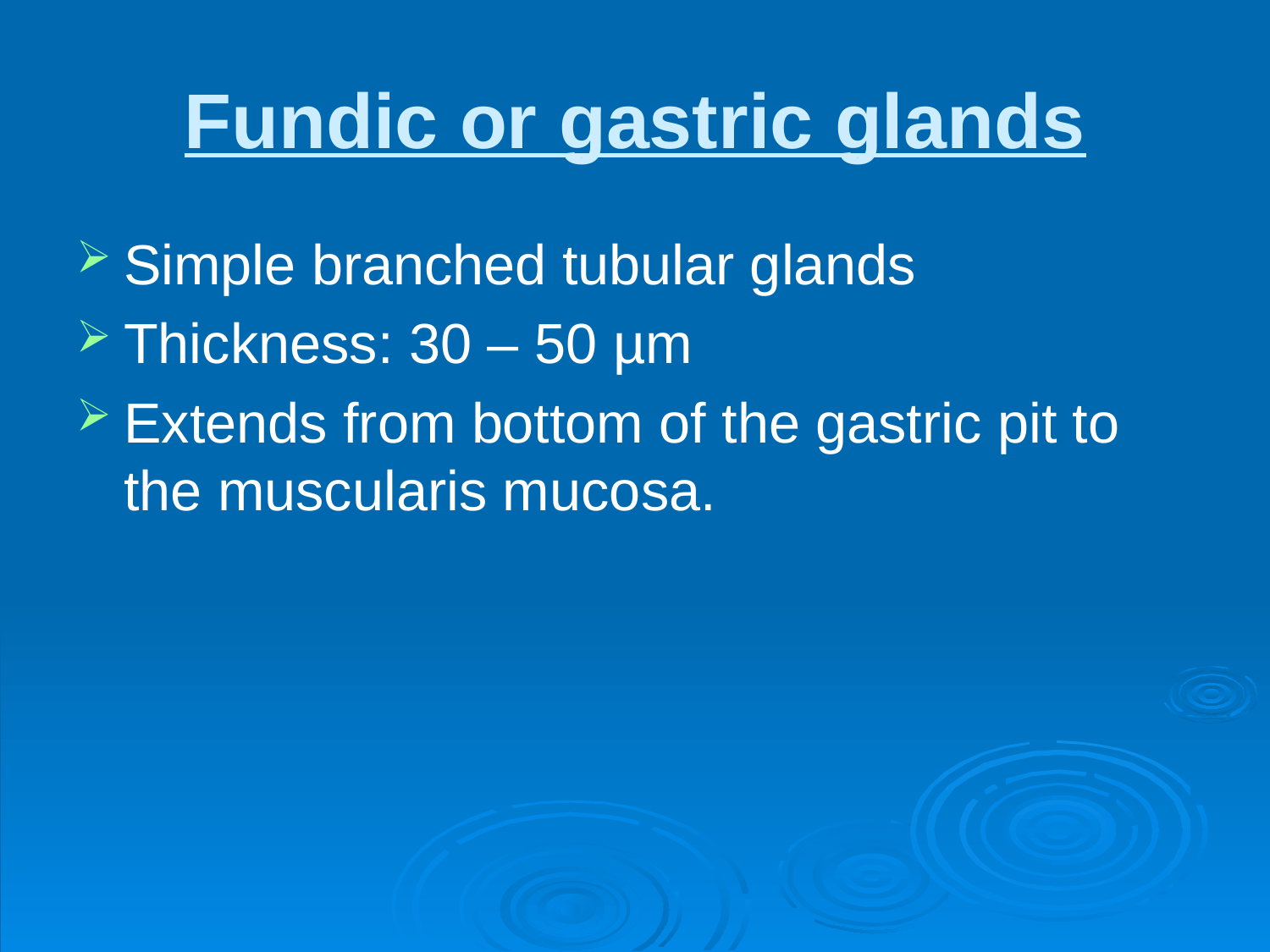

# Fundic or gastric glands
Simple branched tubular glands
Thickness: 30 – 50 µm
Extends from bottom of the gastric pit to the muscularis mucosa.